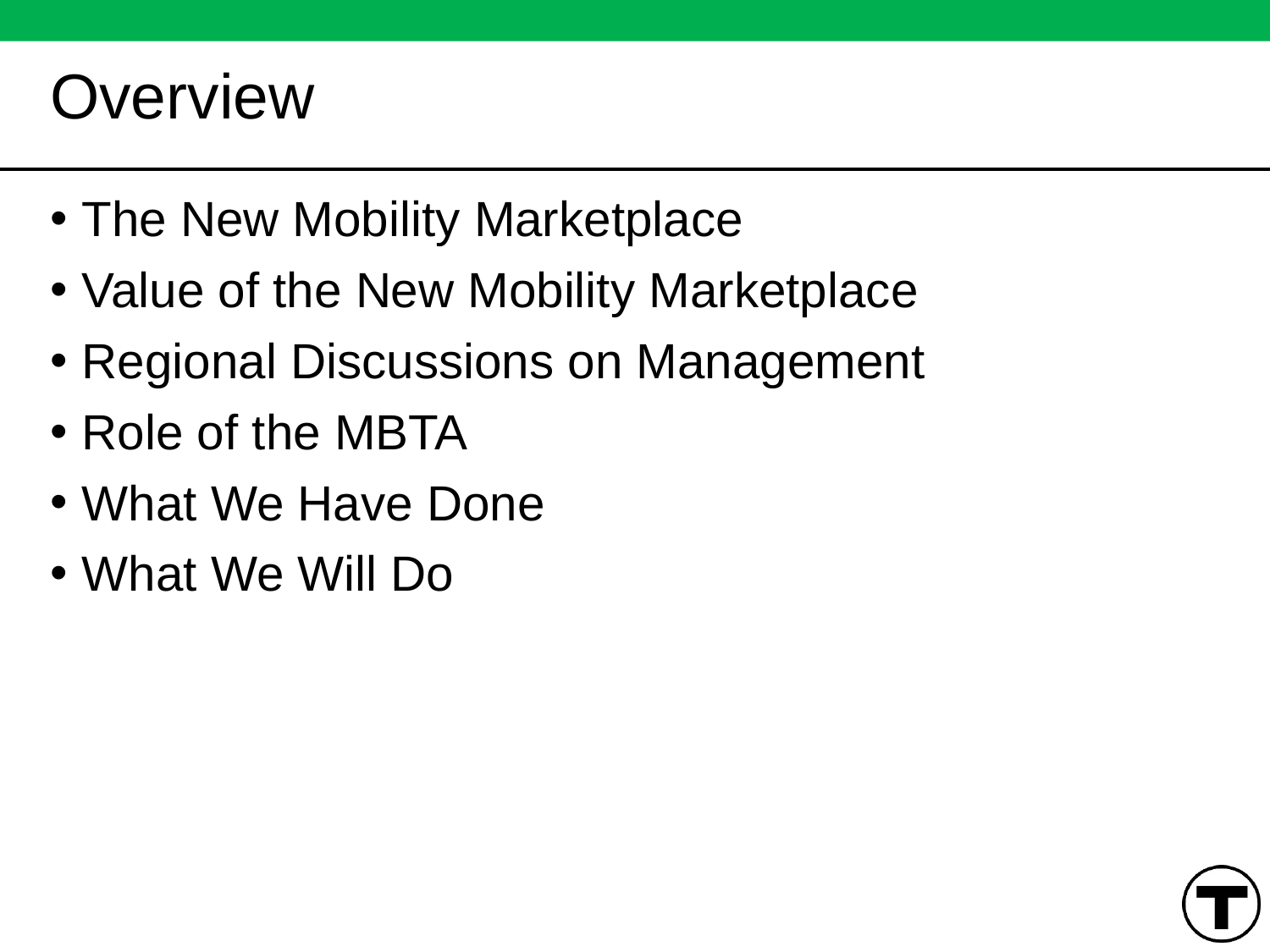

# Overview
The New Mobility Marketplace
Value of the New Mobility Marketplace
Regional Discussions on Management
Role of the MBTA
What We Have Done
What We Will Do